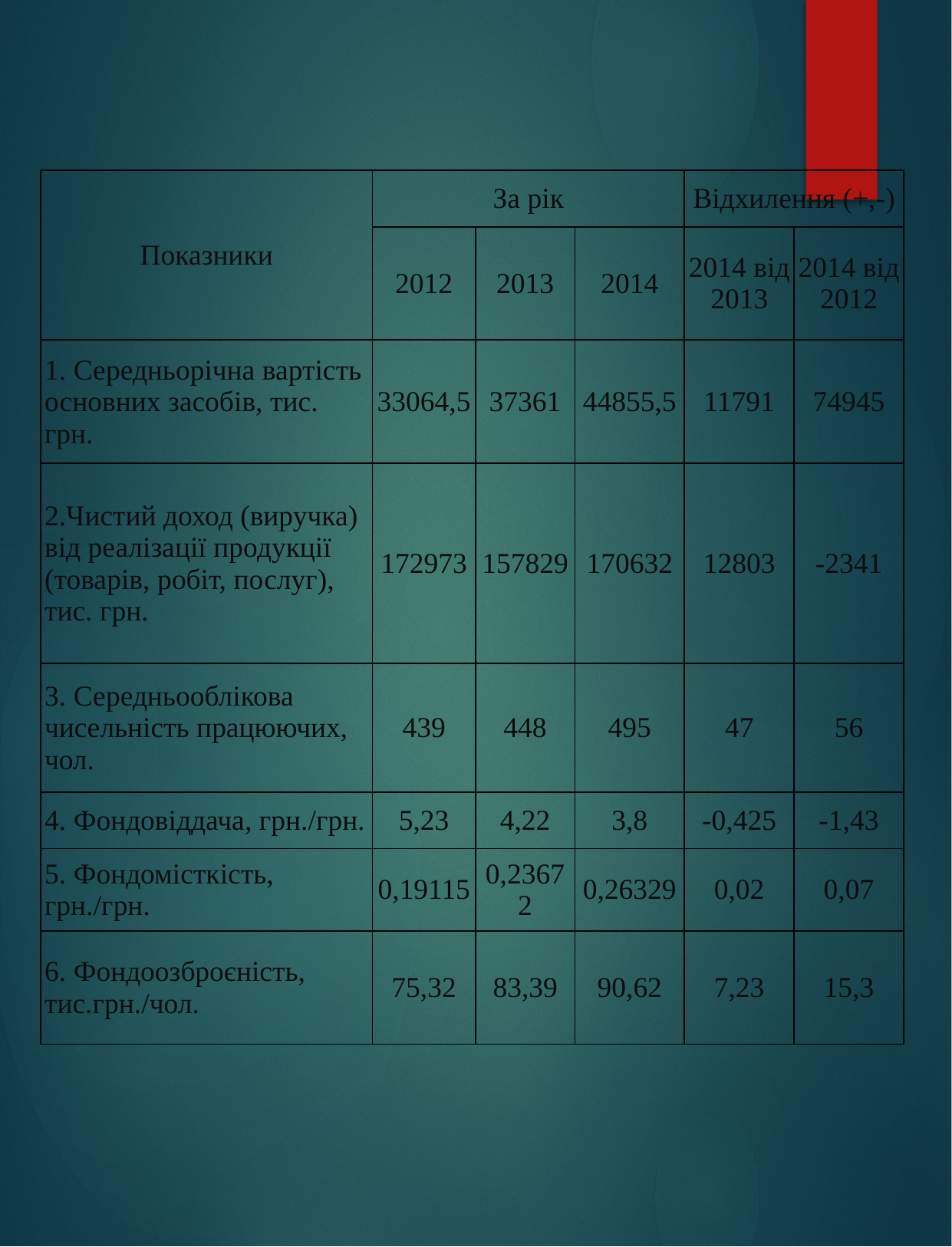

| Показники | За рік |  |  | Відхилення (+,-) |  |
| --- | --- | --- | --- | --- | --- |
|  | 2012 | 2013 | 2014 | 2014 від 2013 | 2014 від 2012 |
| 1. Середньорічна вартість основних засобів, тис. грн. | 33064,5 | 37361 | 44855,5 | 11791 | 74945 |
| 2.Чистий доход (виручка) від реалізації продукції (товарів, робіт, послуг), тис. грн. | 172973 | 157829 | 170632 | 12803 | -2341 |
| 3. Середньооблікова чисельність працюючих, чол. | 439 | 448 | 495 | 47 | 56 |
| 4. Фондовіддача, грн./грн. | 5,23 | 4,22 | 3,8 | -0,425 | -1,43 |
| 5. Фондомісткість, грн./грн. | 0,19115 | 0,23672 | 0,26329 | 0,02 | 0,07 |
| 6. Фондоозброєність, тис.грн./чол. | 75,32 | 83,39 | 90,62 | 7,23 | 15,3 |